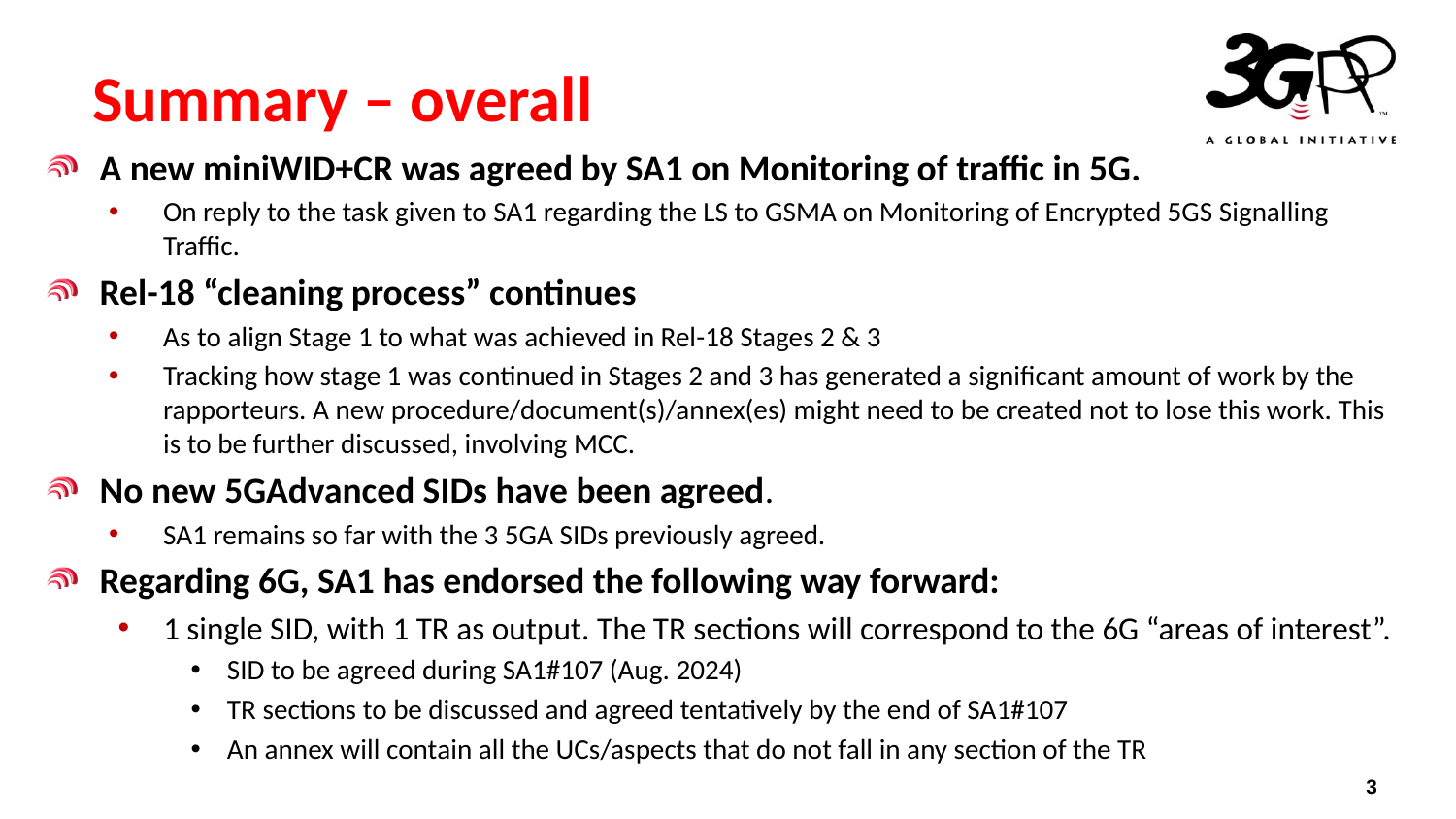

# Summary – overall
A new miniWID+CR was agreed by SA1 on Monitoring of traffic in 5G.
On reply to the task given to SA1 regarding the LS to GSMA on Monitoring of Encrypted 5GS Signalling Traffic.
Rel-18 “cleaning process” continues
As to align Stage 1 to what was achieved in Rel-18 Stages 2 & 3
Tracking how stage 1 was continued in Stages 2 and 3 has generated a significant amount of work by the rapporteurs. A new procedure/document(s)/annex(es) might need to be created not to lose this work. This is to be further discussed, involving MCC.
No new 5GAdvanced SIDs have been agreed.
SA1 remains so far with the 3 5GA SIDs previously agreed.
Regarding 6G, SA1 has endorsed the following way forward:
1 single SID, with 1 TR as output. The TR sections will correspond to the 6G “areas of interest”.
SID to be agreed during SA1#107 (Aug. 2024)
TR sections to be discussed and agreed tentatively by the end of SA1#107
An annex will contain all the UCs/aspects that do not fall in any section of the TR